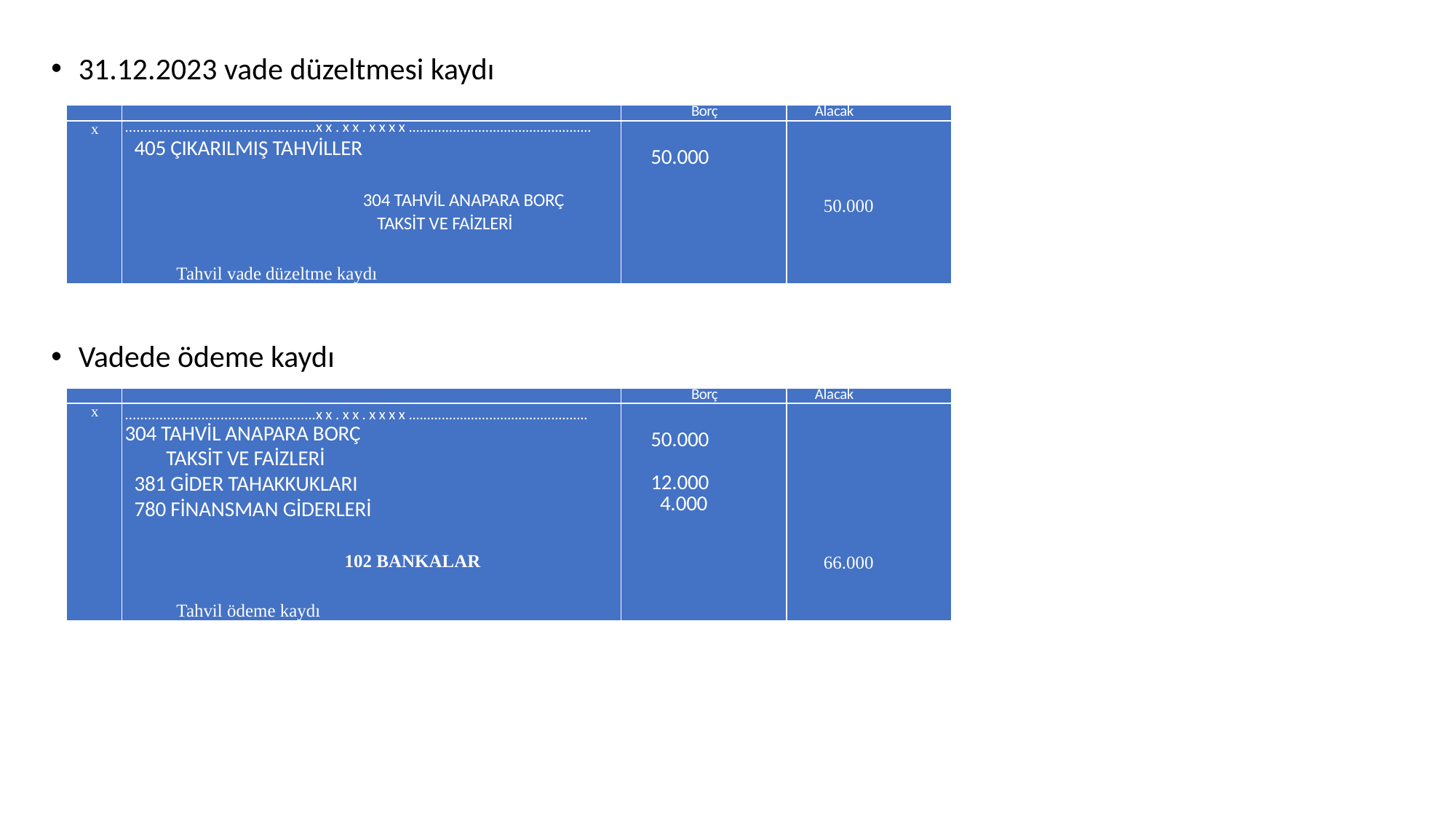

31.12.2023 vade düzeltmesi kaydı

Vadede ödeme kaydı

|  |  | Borç | Alacak |
| --- | --- | --- | --- |
| x | ..................................................xx.xx.xxxx.................................................. 405 ÇIKARILMIŞ TAHVİLLER 304 TAHVİL ANAPARA BORÇ TAKSİT VE FAİZLERİ Tahvil vade düzeltme kaydı | 50.000 | 50.000 |
|  |  | Borç | Alacak |
| --- | --- | --- | --- |
| x | ..................................................xx.xx.xxxx................................................. 304 TAHVİL ANAPARA BORÇ TAKSİT VE FAİZLERİ 381 GİDER TAHAKKUKLARI 780 FİNANSMAN GİDERLERİ 102 BANKALAR Tahvil ödeme kaydı | 50.000 12.000 4.000 | 66.000 |